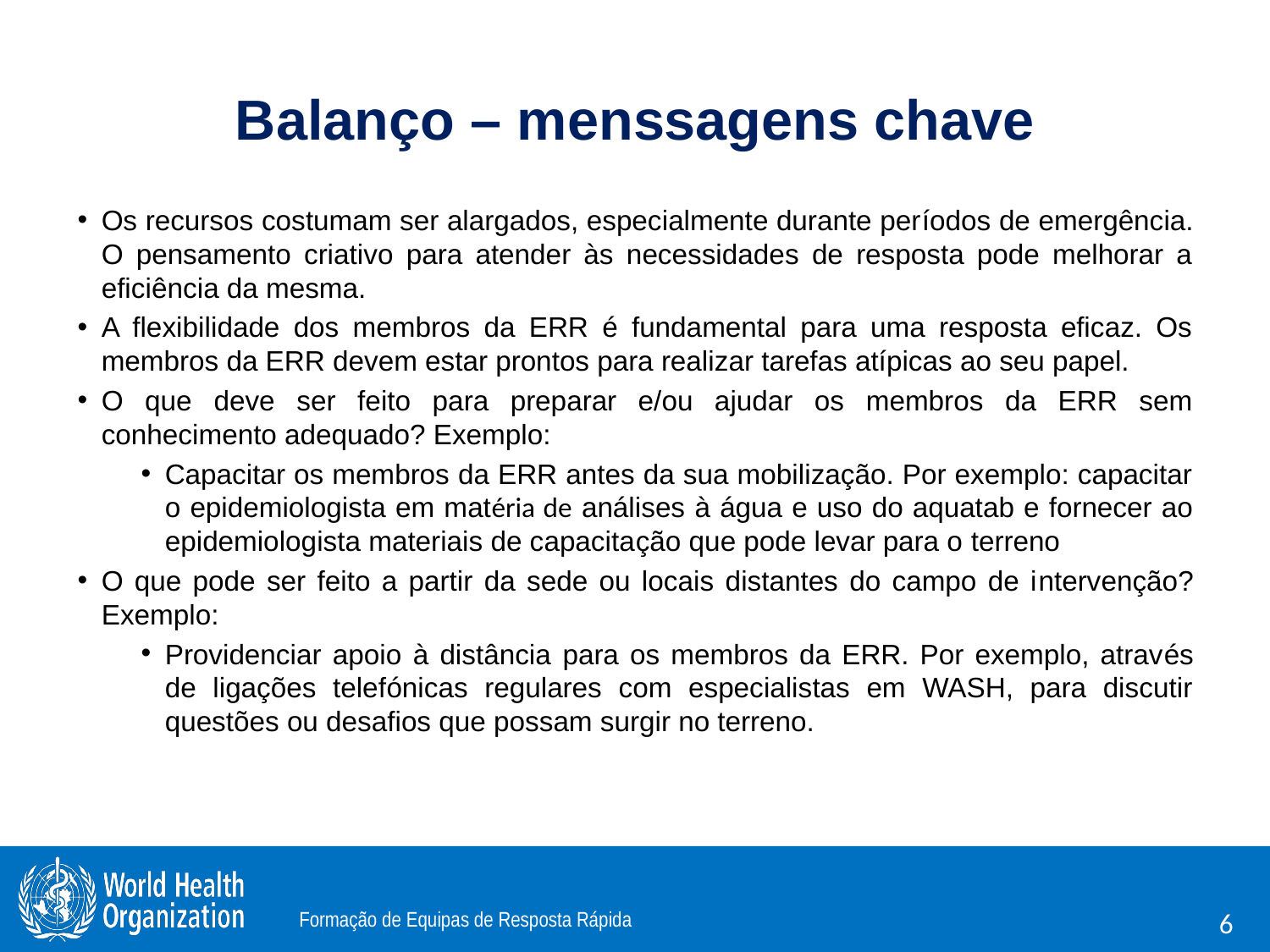

# Balanço – menssagens chave
Os recursos costumam ser alargados, especialmente durante períodos de emergência. O pensamento criativo para atender às necessidades de resposta pode melhorar a eficiência da mesma.
A flexibilidade dos membros da ERR é fundamental para uma resposta eficaz. Os membros da ERR devem estar prontos para realizar tarefas atípicas ao seu papel.
O que deve ser feito para preparar e/ou ajudar os membros da ERR sem conhecimento adequado? Exemplo:
Capacitar os membros da ERR antes da sua mobilização. Por exemplo: capacitar o epidemiologista em matéria de análises à água e uso do aquatab e fornecer ao epidemiologista materiais de capacitação que pode levar para o terreno
O que pode ser feito a partir da sede ou locais distantes do campo de intervenção? Exemplo:
Providenciar apoio à distância para os membros da ERR. Por exemplo, através de ligações telefónicas regulares com especialistas em WASH, para discutir questões ou desafios que possam surgir no terreno.